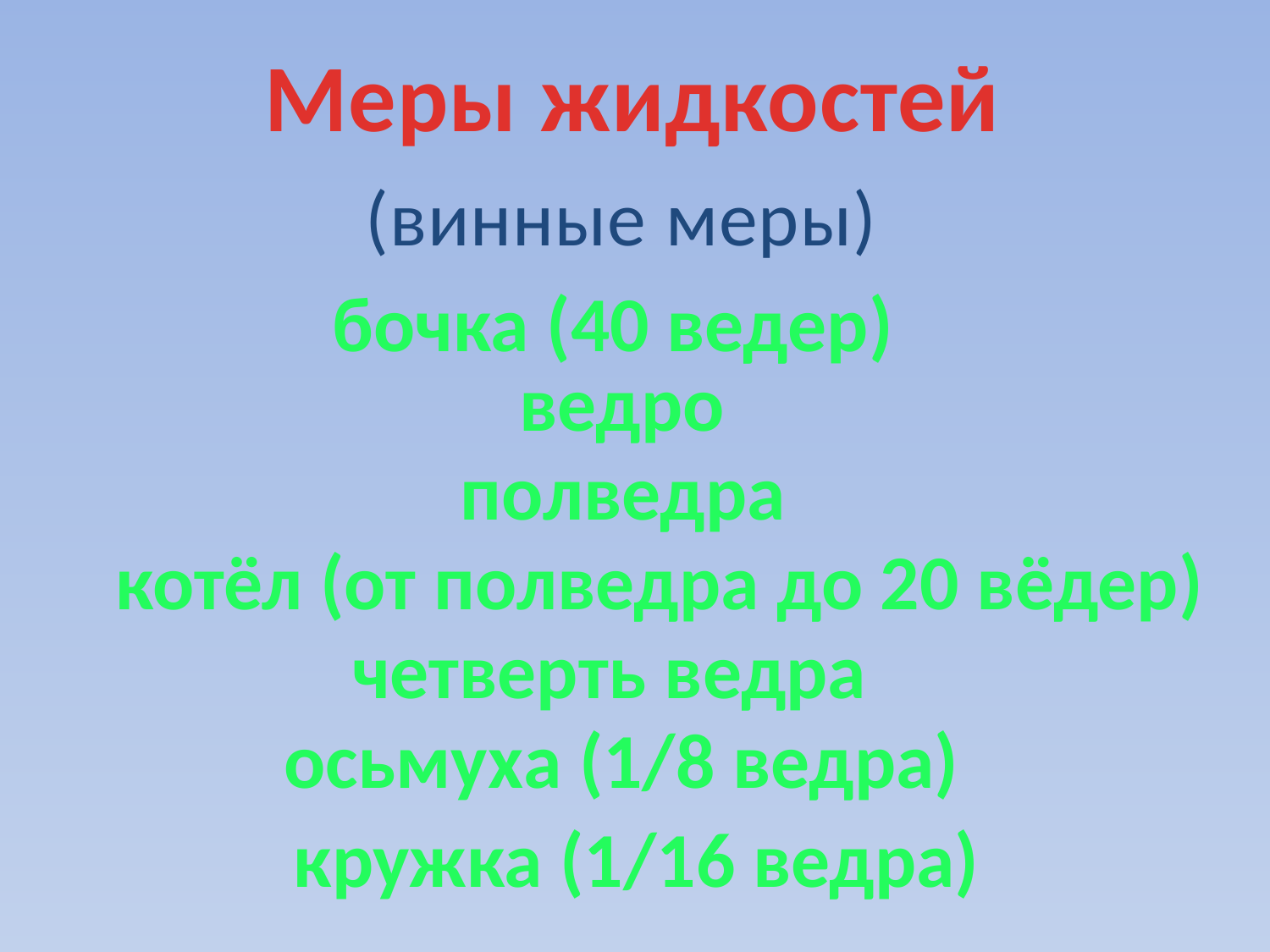

Меры жидкостей
(винные меры)
бочка (40 ведер)
ведро
полведра
котёл (от полведра до 20 вёдер)
четверть ведра
осьмуха (1/8 ведра)
кружка (1/16 ведра)